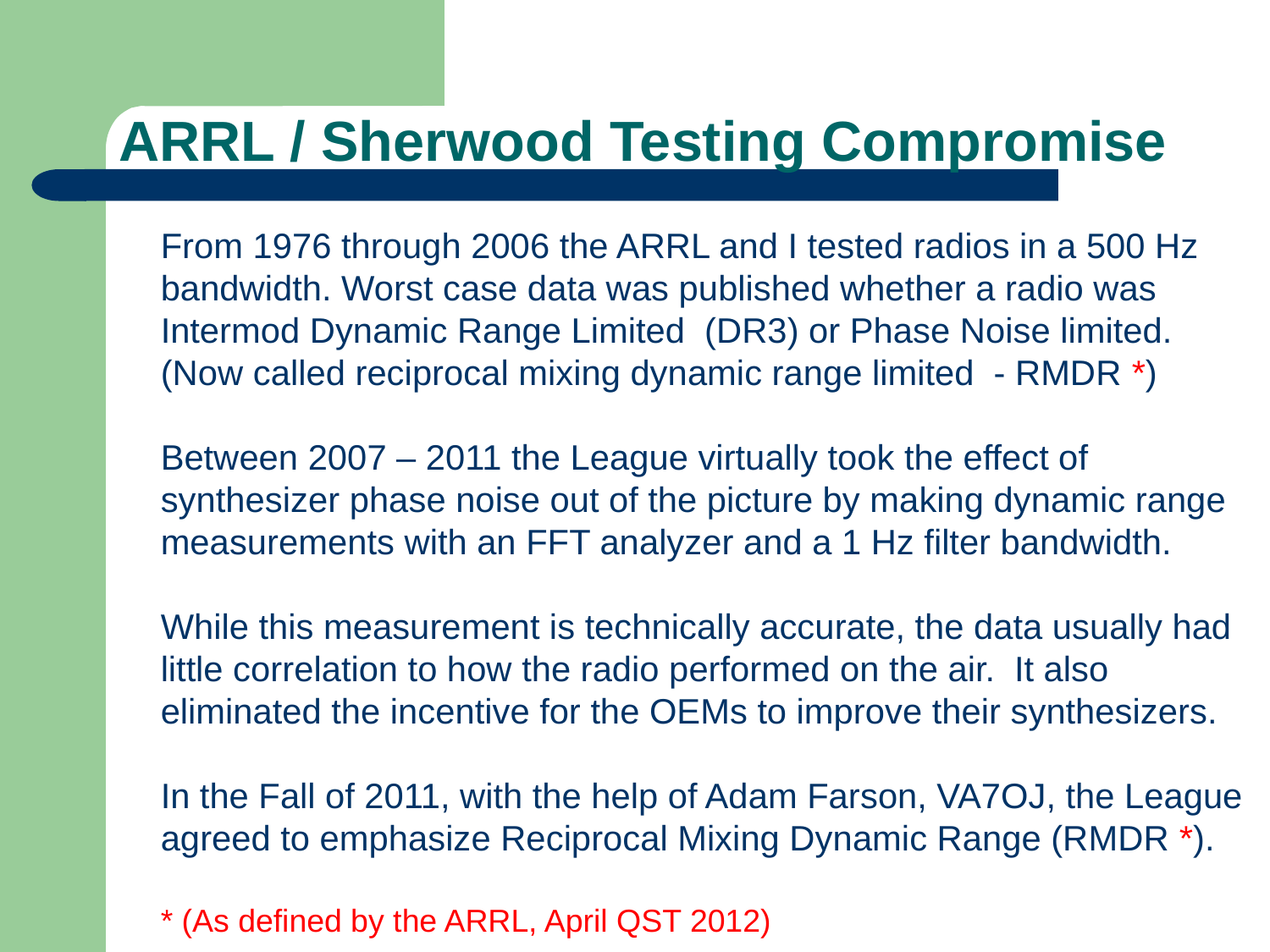

# ARRL / Sherwood Testing Compromise
From 1976 through 2006 the ARRL and I tested radios in a 500 Hz bandwidth. Worst case data was published whether a radio was Intermod Dynamic Range Limited  (DR3) or Phase Noise limited.  (Now called reciprocal mixing dynamic range limited  - RMDR *)

Between 2007 – 2011 the League virtually took the effect of synthesizer phase noise out of the picture by making dynamic range measurements with an FFT analyzer and a 1 Hz filter bandwidth.

While this measurement is technically accurate, the data usually had little correlation to how the radio performed on the air.  It also eliminated the incentive for the OEMs to improve their synthesizers.

In the Fall of 2011, with the help of Adam Farson, VA7OJ, the League agreed to emphasize Reciprocal Mixing Dynamic Range (RMDR *).

* (As defined by the ARRL, April QST 2012)